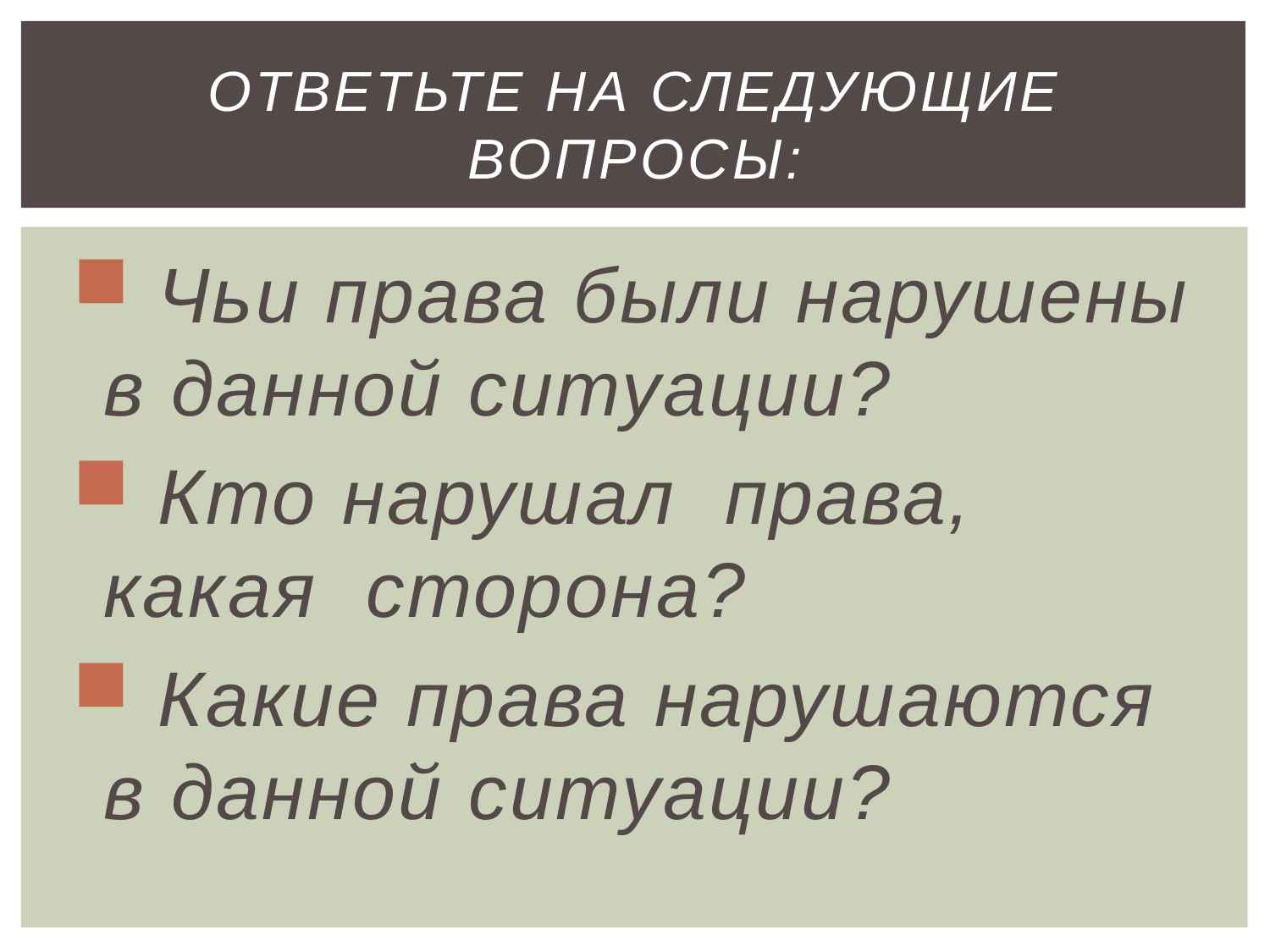

# Ответьте на следующие вопросы:
 Чьи права были нарушены в данной ситуации?
 Кто нарушал  права, какая  сторона?
 Какие права нарушаются в данной ситуации?